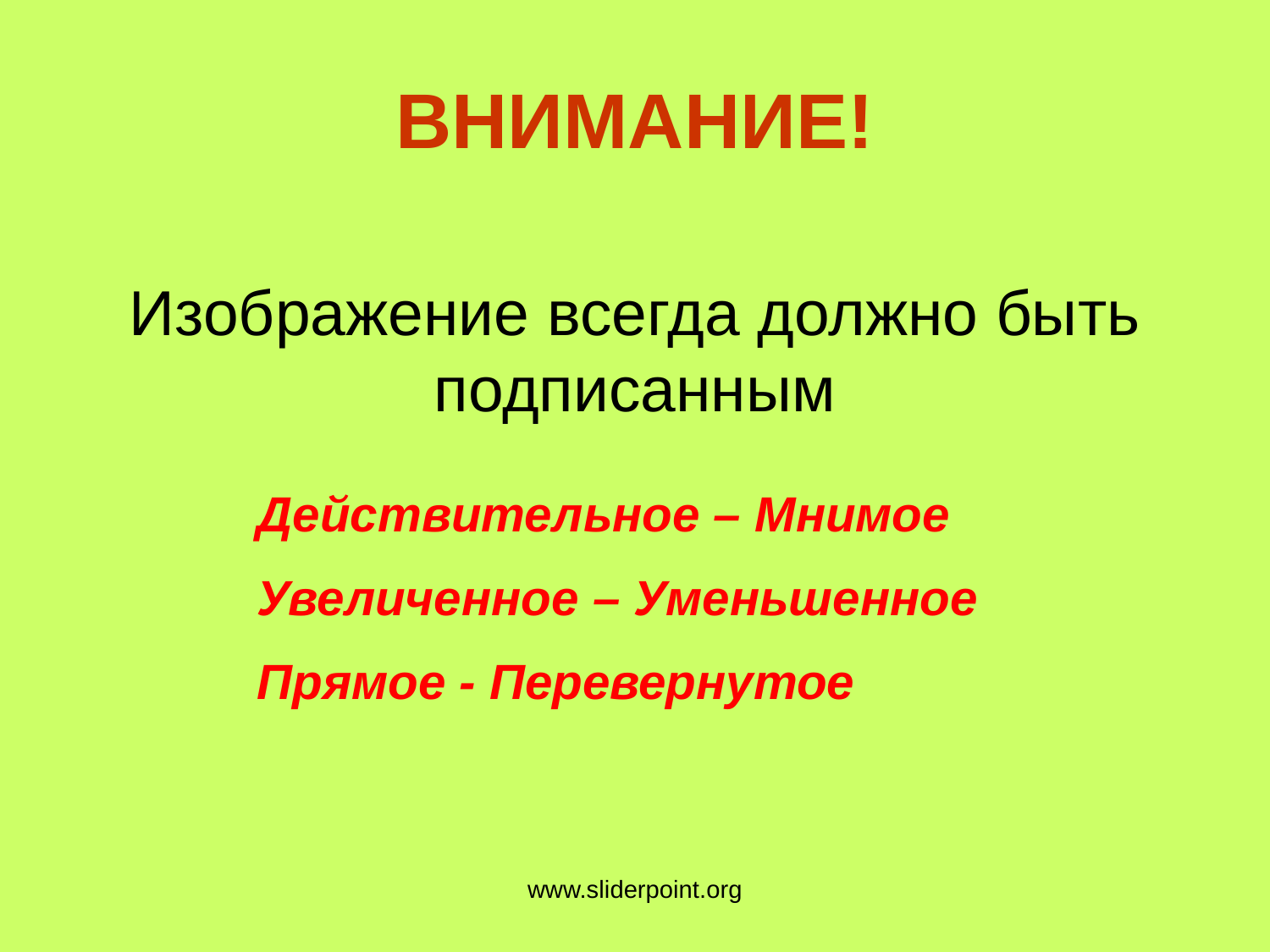

# ВНИМАНИЕ!
Изображение всегда должно быть подписанным
Действительное – Мнимое
Увеличенное – Уменьшенное
Прямое - Перевернутое

www.sliderpoint.org